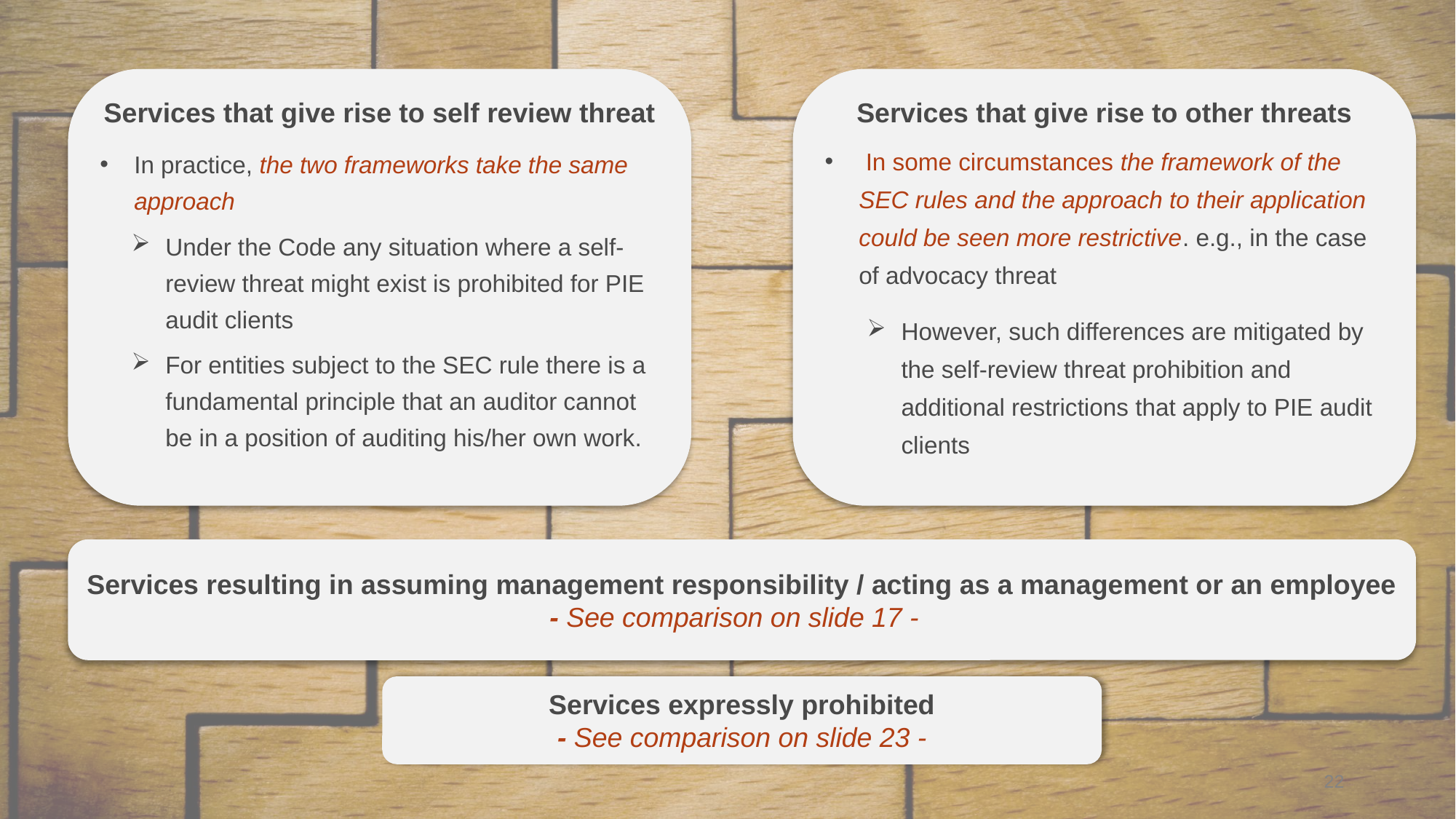

Services that give rise to self review threat
In practice, the two frameworks take the same approach
Under the Code any situation where a self-review threat might exist is prohibited for PIE audit clients
For entities subject to the SEC rule there is a fundamental principle that an auditor cannot be in a position of auditing his/her own work.

Services that give rise to other threats
 In some circumstances the framework of the SEC rules and the approach to their application could be seen more restrictive. e.g., in the case of advocacy threat
However, such differences are mitigated by the self-review threat prohibition and additional restrictions that apply to PIE audit clients

Services resulting in assuming management responsibility / acting as a management or an employee
- See comparison on slide 17 -
Services expressly prohibited
- See comparison on slide 23 -
22